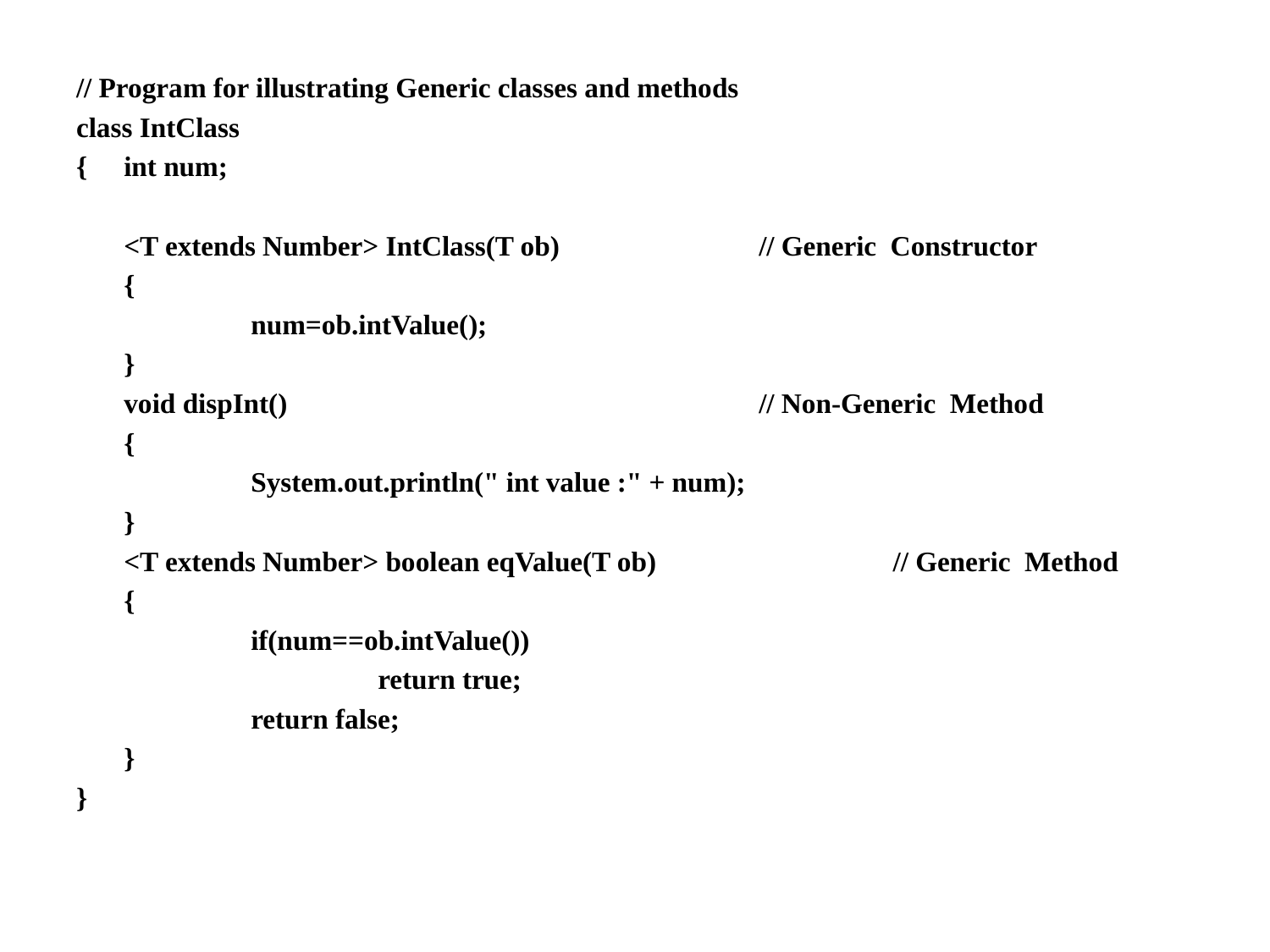

// Program for illustrating Generic classes and methods
class IntClass
{	int num;

	<T extends Number> IntClass(T ob)		// Generic  Constructor
	{
		num=ob.intValue();
	}
	void dispInt() 				// Non-Generic  Method
	{
		System.out.println(" int value :" + num);
	}
	<T extends Number> boolean eqValue(T ob)		 // Generic  Method
	{
		if(num==ob.intValue())
			return true;
		return false;
	}
}